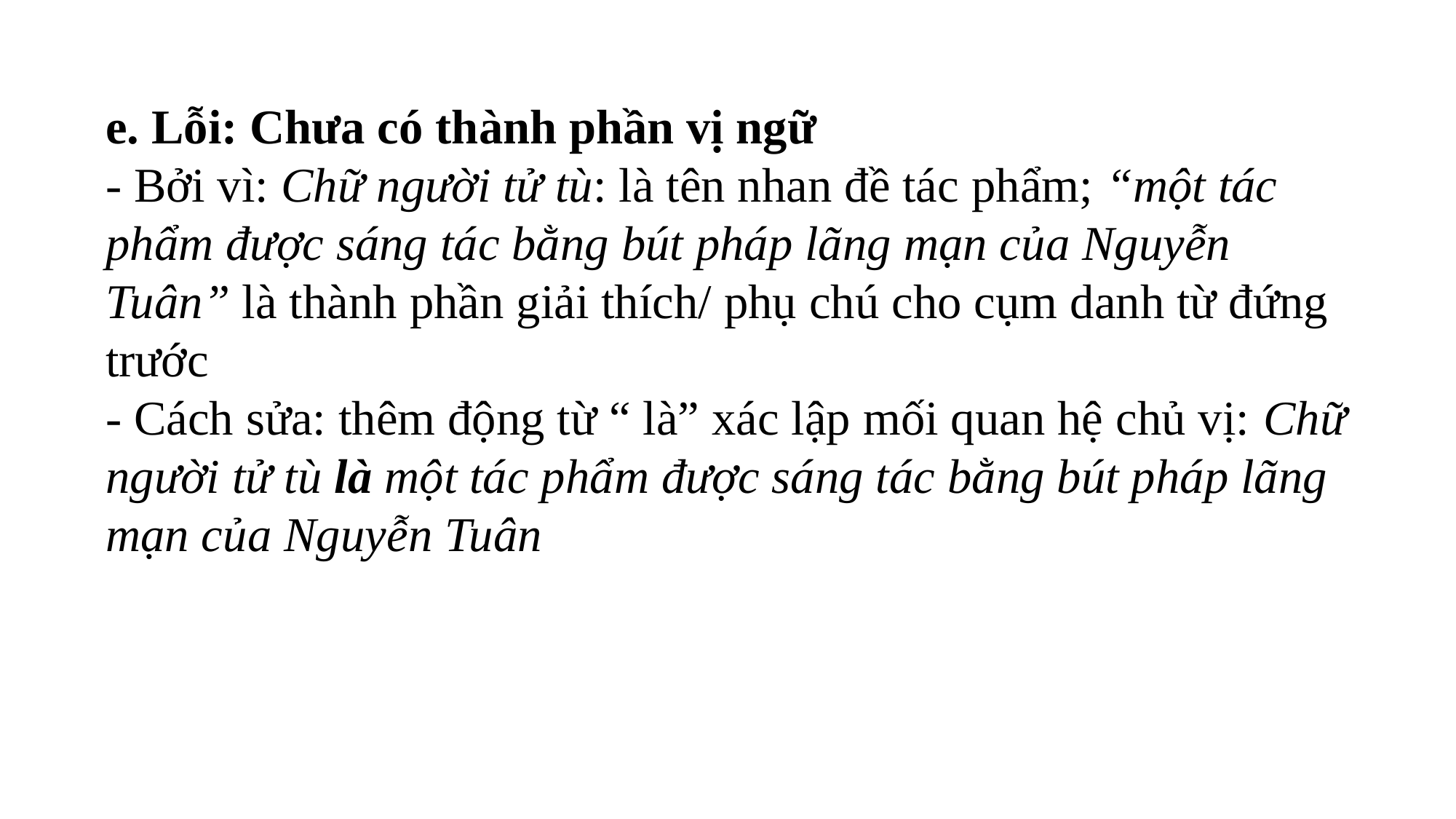

e. Lỗi: Chưa có thành phần vị ngữ
- Bởi vì: Chữ người tử tù: là tên nhan đề tác phẩm; “một tác phẩm được sáng tác bằng bút pháp lãng mạn của Nguyễn Tuân” là thành phần giải thích/ phụ chú cho cụm danh từ đứng trước
- Cách sửa: thêm động từ “ là” xác lập mối quan hệ chủ vị: Chữ người tử tù là một tác phẩm được sáng tác bằng bút pháp lãng mạn của Nguyễn Tuân